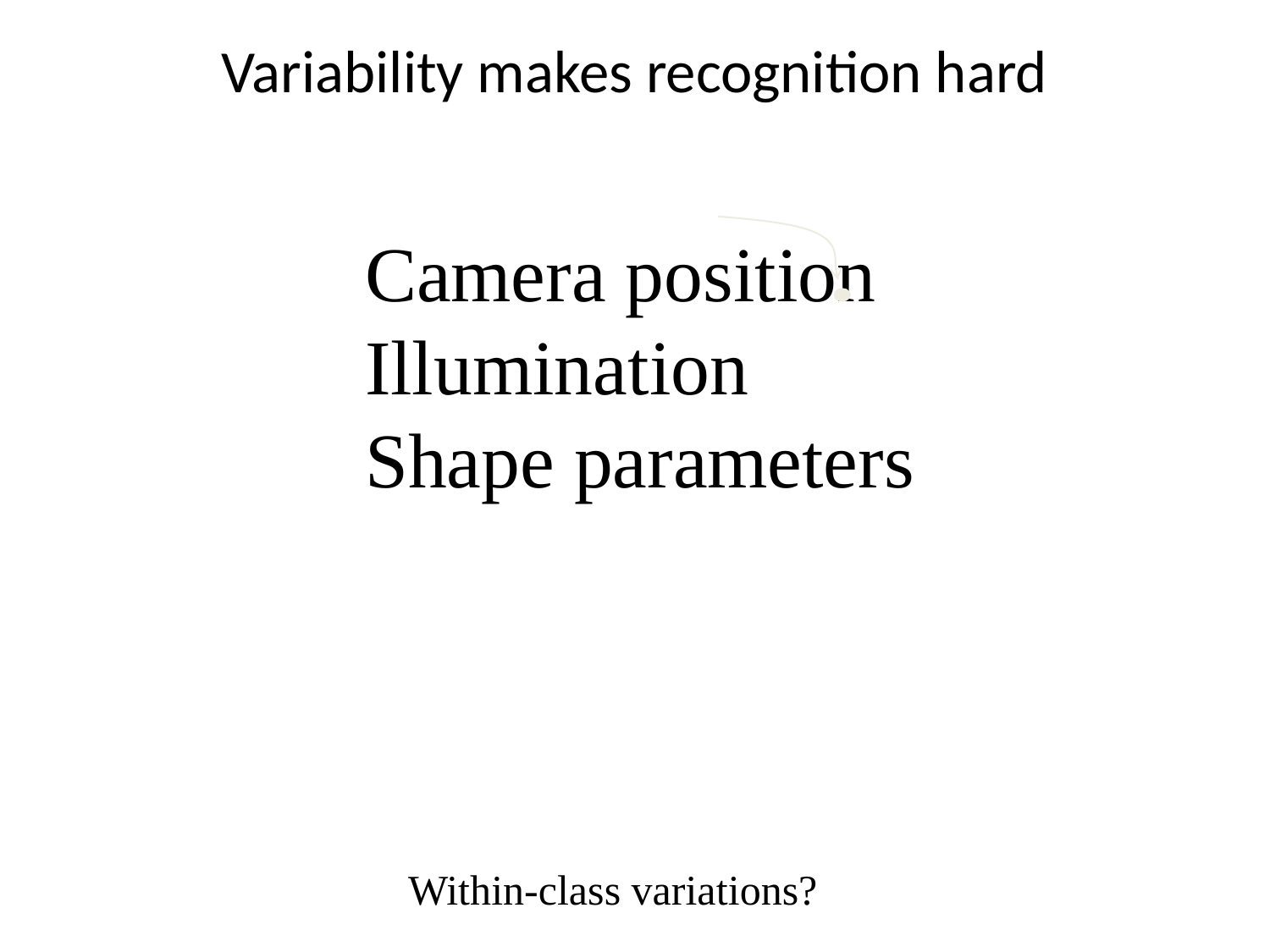

# Variability makes recognition hard

Camera position
Illumination
Shape parameters

Within-class variations?